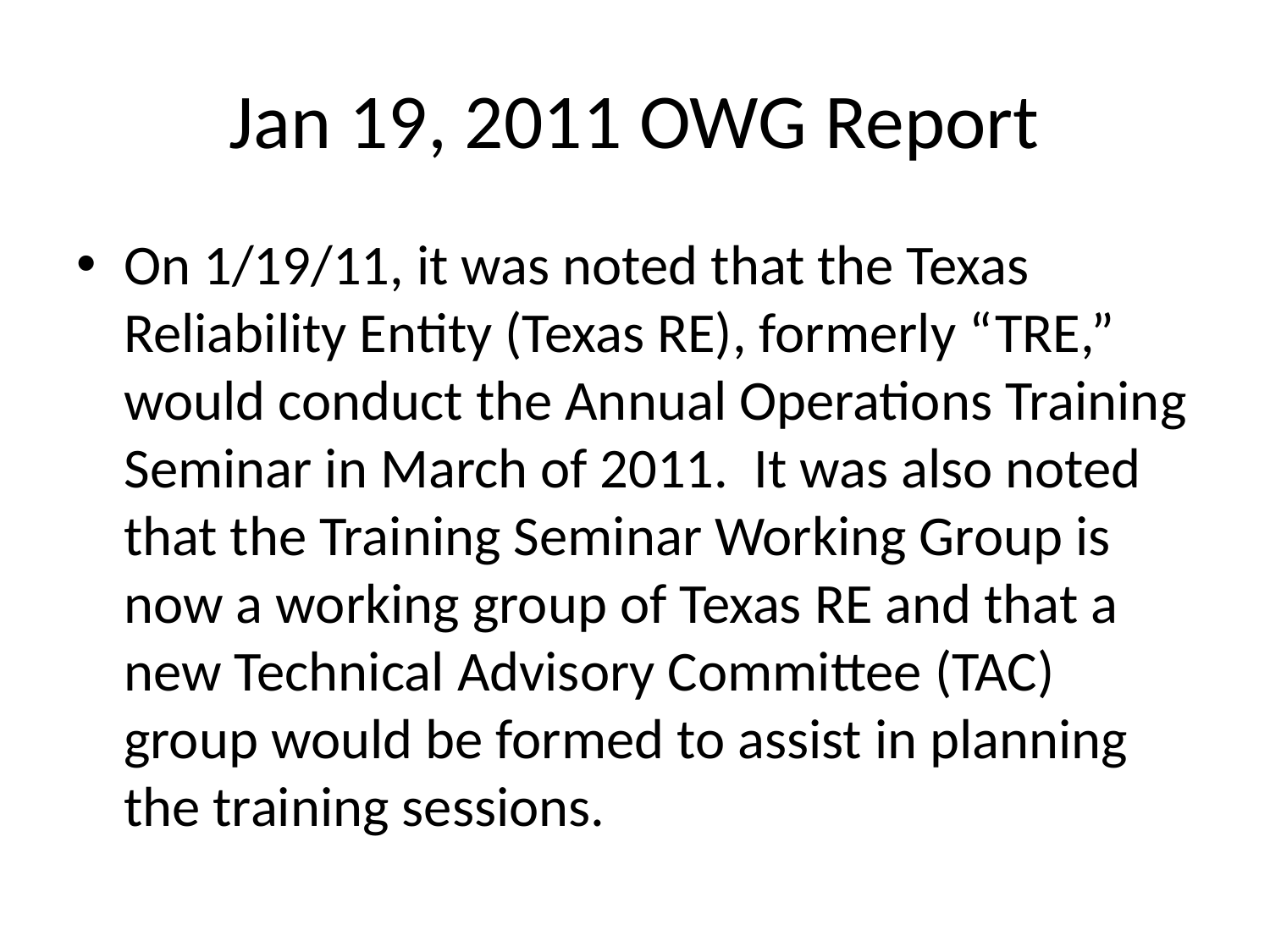

# Jan 19, 2011 OWG Report
On 1/19/11, it was noted that the Texas Reliability Entity (Texas RE), formerly “TRE,” would conduct the Annual Operations Training Seminar in March of 2011.  It was also noted that the Training Seminar Working Group is now a working group of Texas RE and that a new Technical Advisory Committee (TAC) group would be formed to assist in planning the training sessions.